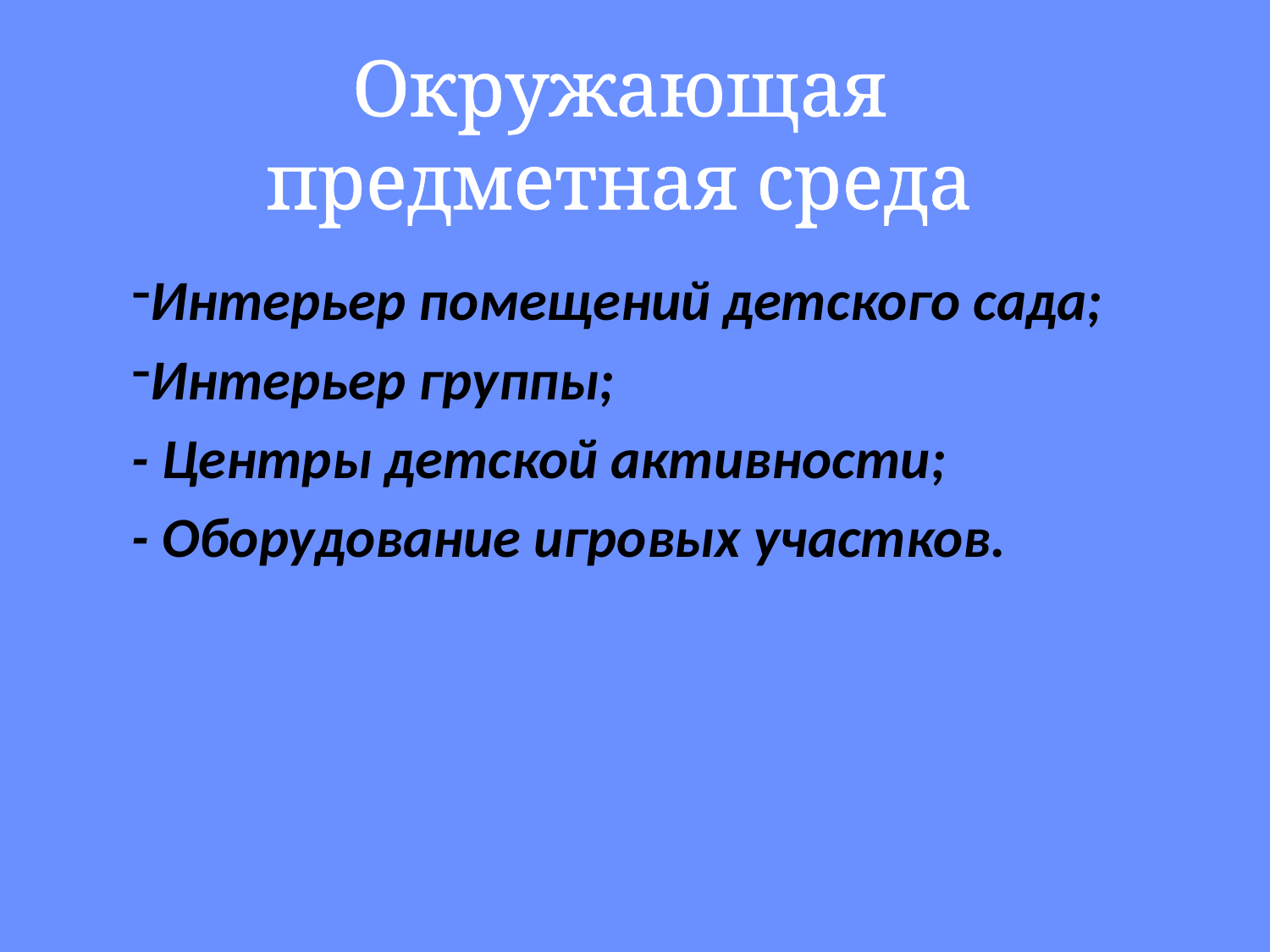

# Окружающая предметная среда
Интерьер помещений детского сада;
Интерьер группы;
- Центры детской активности;
- Оборудование игровых участков.